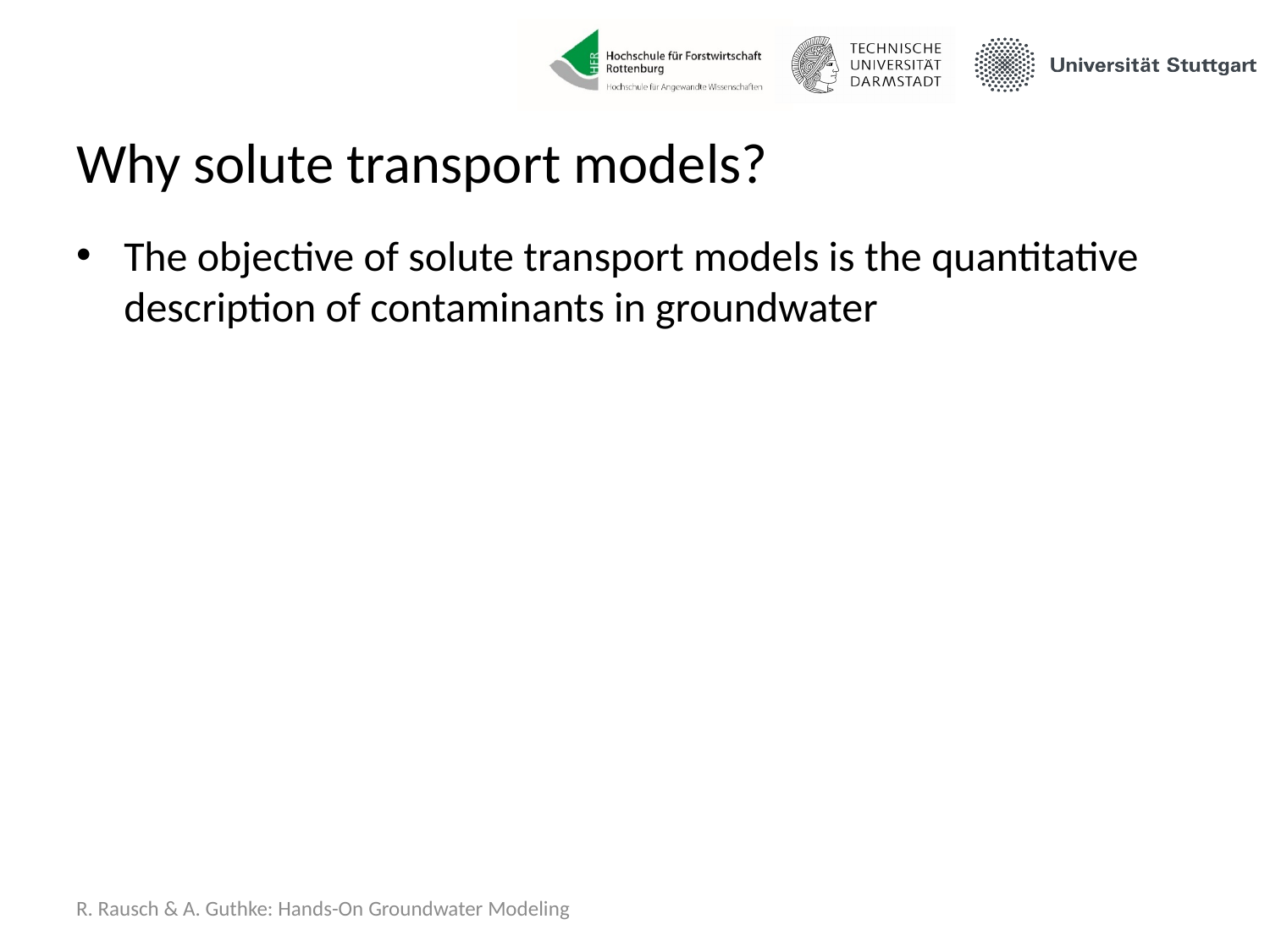

# Why solute transport models?
The objective of solute transport models is the quantitative description of contaminants in groundwater

R. Rausch & A. Guthke: Hands-On Groundwater Modeling